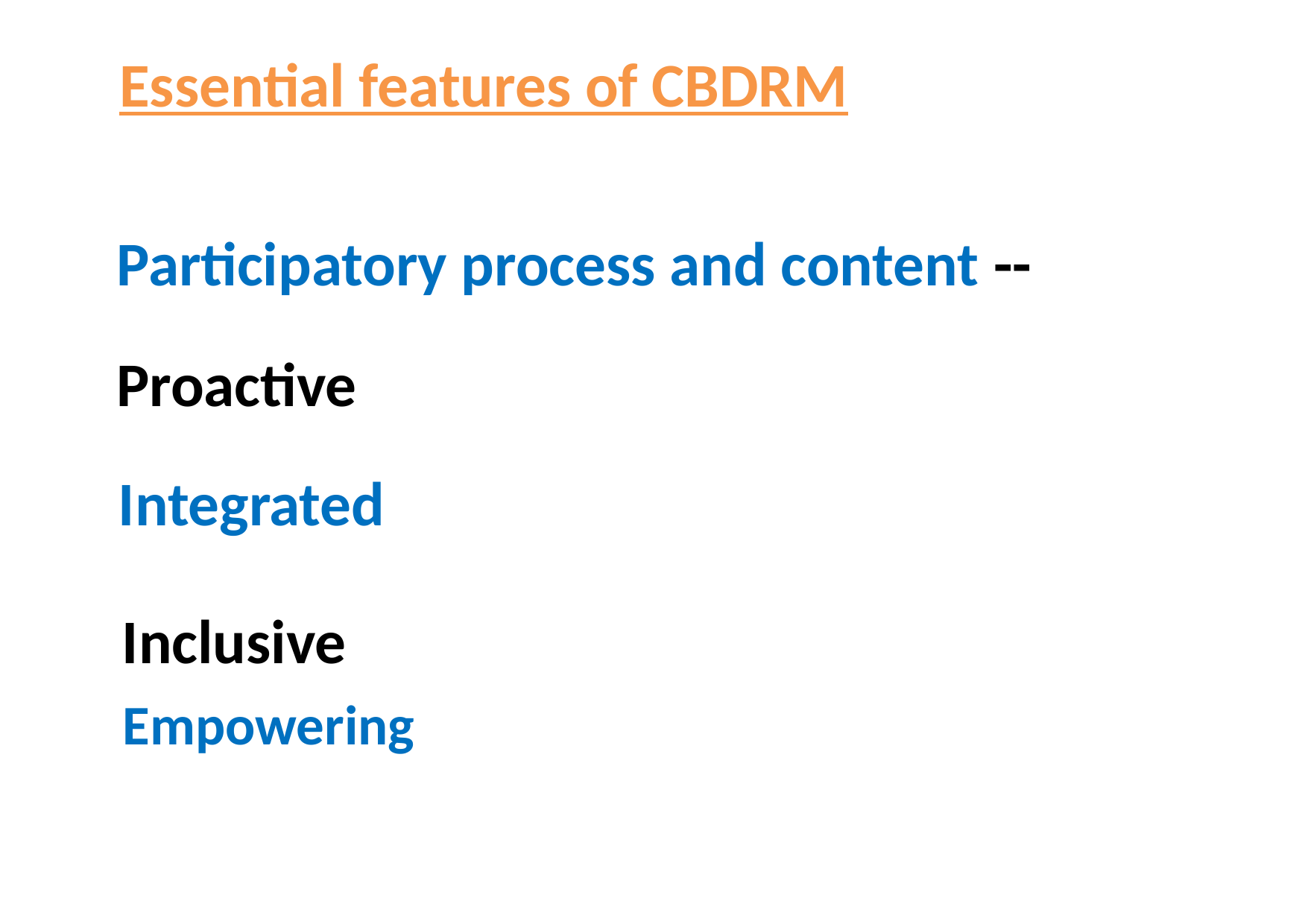

# Essential features of CBDRM
Participatory process and content --
Proactive
Integrated

Inclusive
Empowering